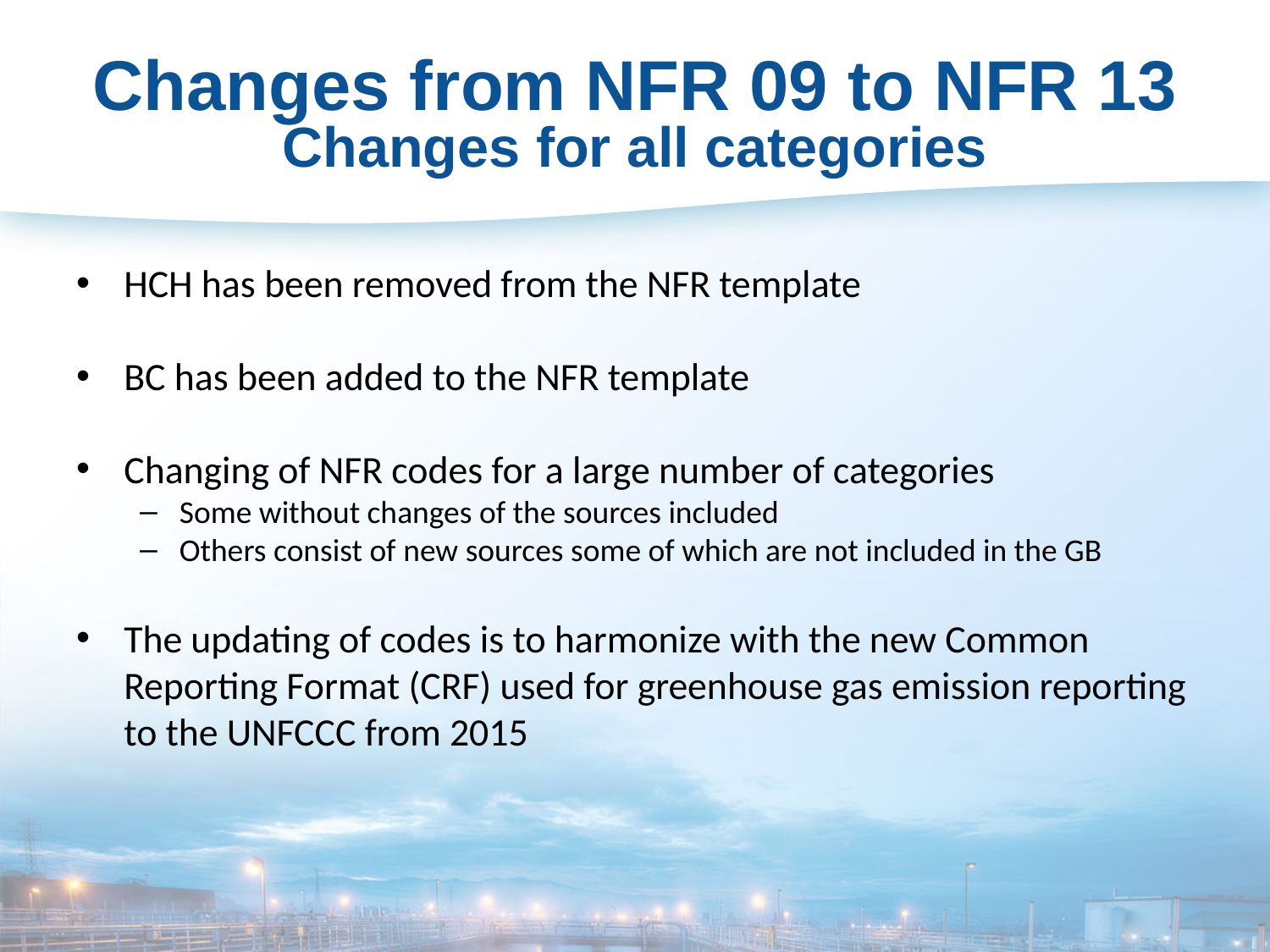

# Changes from NFR 09 to NFR 13 Changes for all categories

HCH has been removed from the NFR template

BC has been added to the NFR template

Changing of NFR codes for a large number of categories
Some without changes of the sources included
Others consist of new sources some of which are not included in the GB

The updating of codes is to harmonize with the new Common Reporting Format (CRF) used for greenhouse gas emission reporting to the UNFCCC from 2015